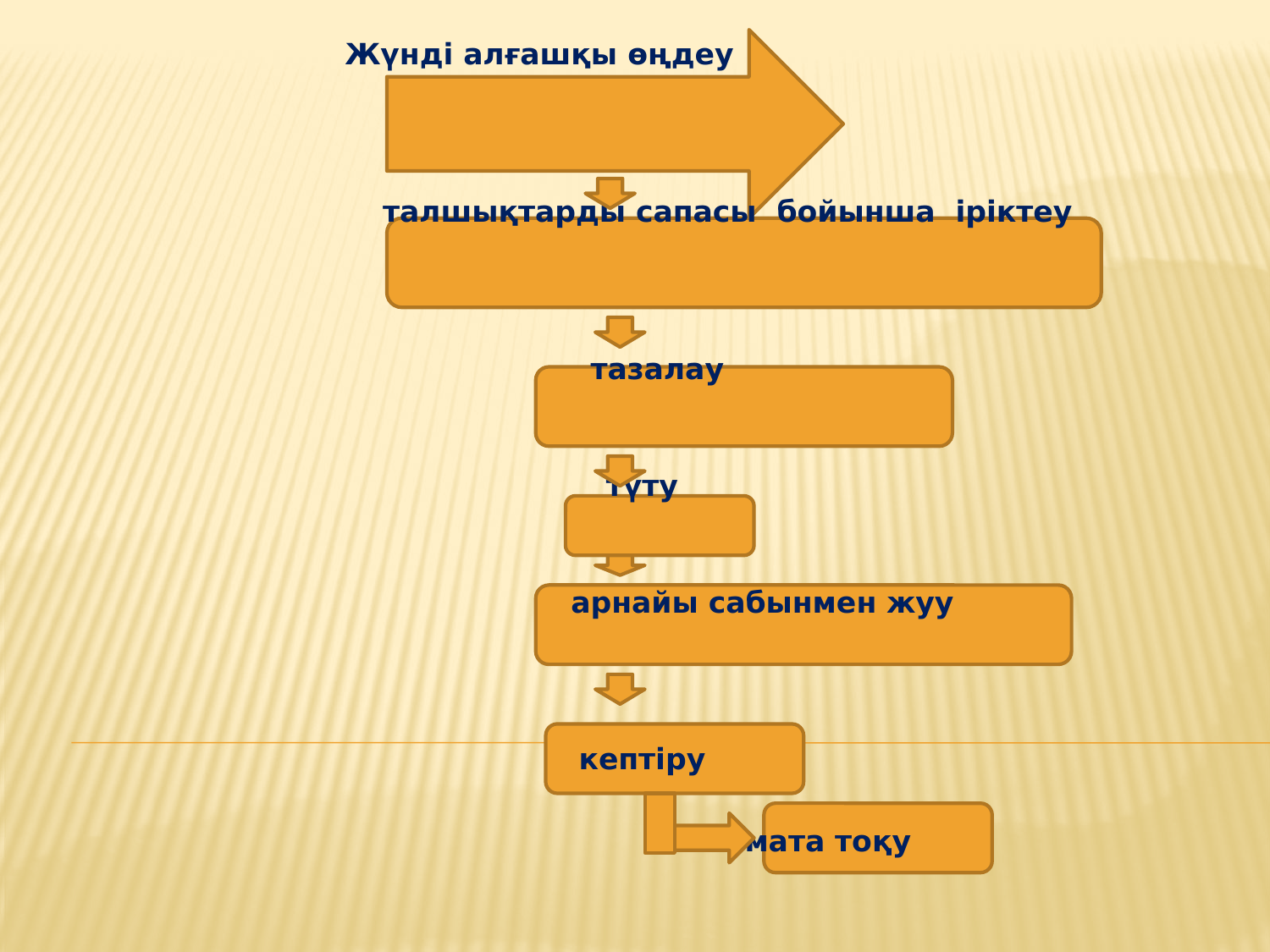

Жүнді алғашқы өңдеу

                  талшықтарды сапасы  бойынша  іріктеу

      тазалау

  түту

                            арнайы сабынмен жуу

 кептіру

                                         мата тоқу